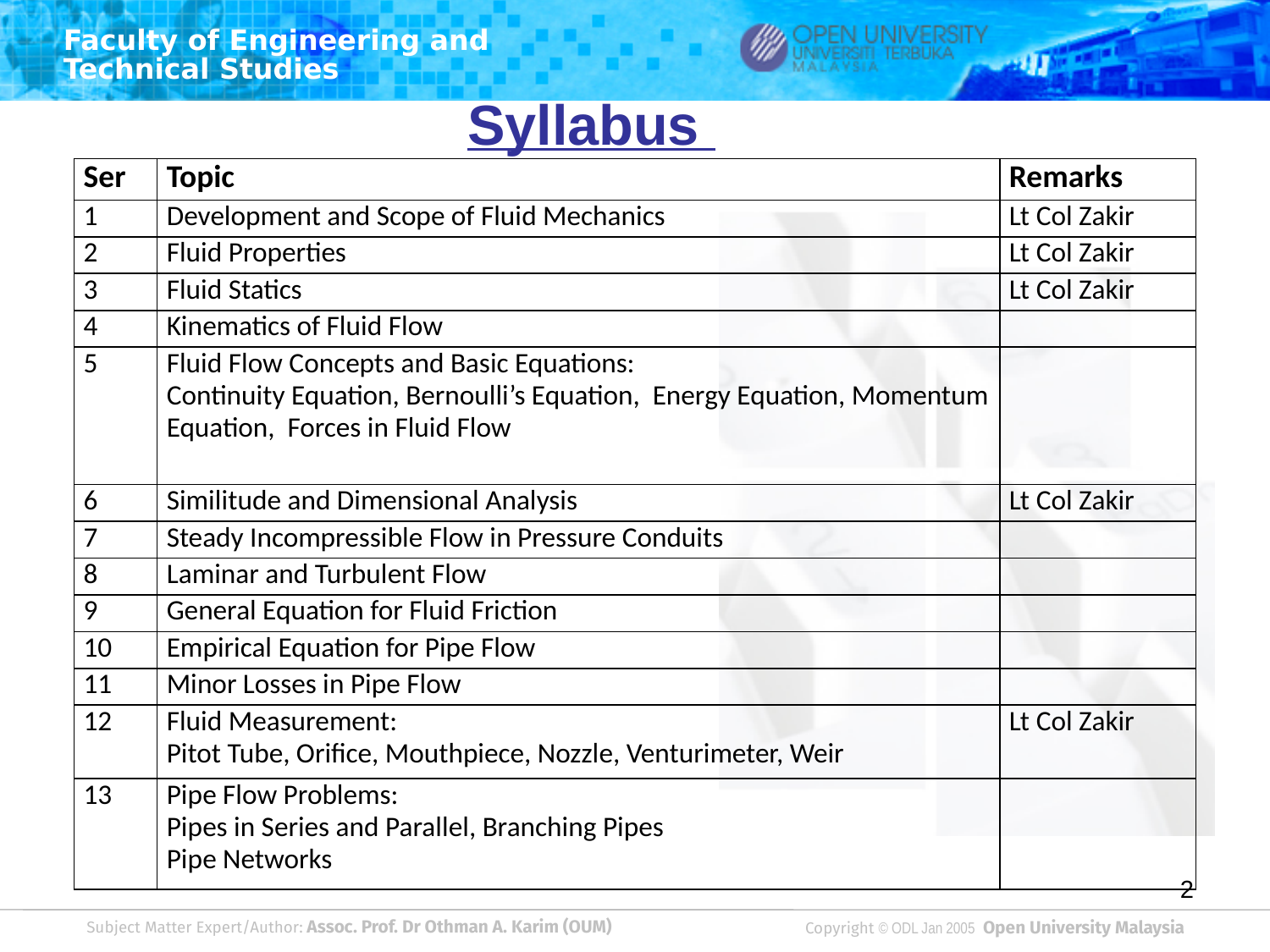

Syllabus
| Ser | Topic | Remarks |
| --- | --- | --- |
| 1 | Development and Scope of Fluid Mechanics | Lt Col Zakir |
| 2 | Fluid Properties | Lt Col Zakir |
| 3 | Fluid Statics | Lt Col Zakir |
| 4 | Kinematics of Fluid Flow |  |
| 5 | Fluid Flow Concepts and Basic Equations: Continuity Equation, Bernoulli’s Equation, Energy Equation, Momentum Equation, Forces in Fluid Flow |  |
| 6 | Similitude and Dimensional Analysis | Lt Col Zakir |
| 7 | Steady Incompressible Flow in Pressure Conduits |  |
| 8 | Laminar and Turbulent Flow |  |
| 9 | General Equation for Fluid Friction |  |
| 10 | Empirical Equation for Pipe Flow |  |
| 11 | Minor Losses in Pipe Flow |  |
| 12 | Fluid Measurement: Pitot Tube, Orifice, Mouthpiece, Nozzle, Venturimeter, Weir | Lt Col Zakir |
| 13 | Pipe Flow Problems: Pipes in Series and Parallel, Branching Pipes Pipe Networks |  |
2
Copyright © ODL Jan 2005  Open University Malaysia